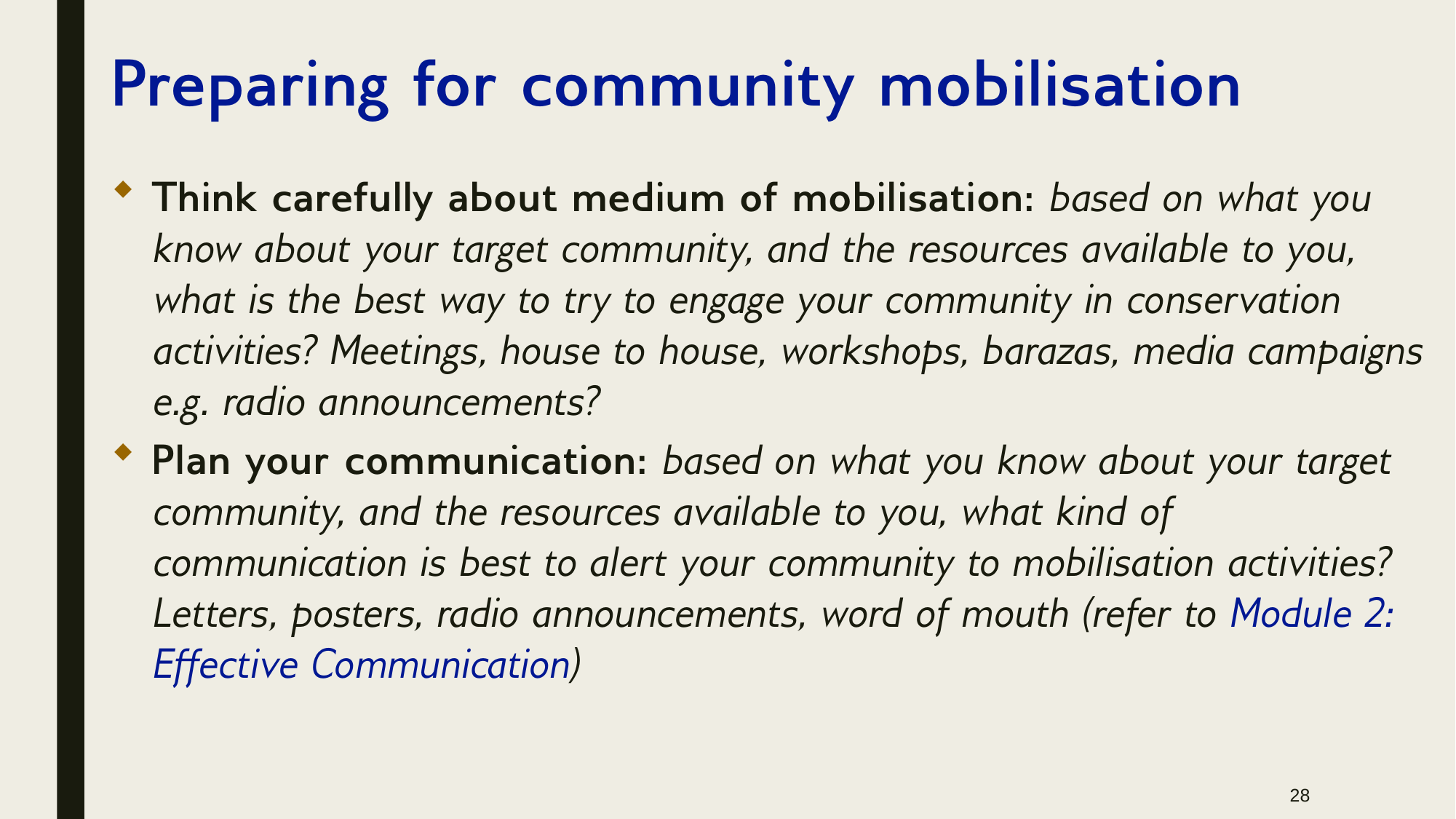

# Preparing for community mobilisation
Think carefully about medium of mobilisation: based on what you know about your target community, and the resources available to you, what is the best way to try to engage your community in conservation activities? Meetings, house to house, workshops, barazas, media campaigns e.g. radio announcements?
Plan your communication: based on what you know about your target community, and the resources available to you, what kind of communication is best to alert your community to mobilisation activities? Letters, posters, radio announcements, word of mouth (refer to Module 2: Effective Communication)

28